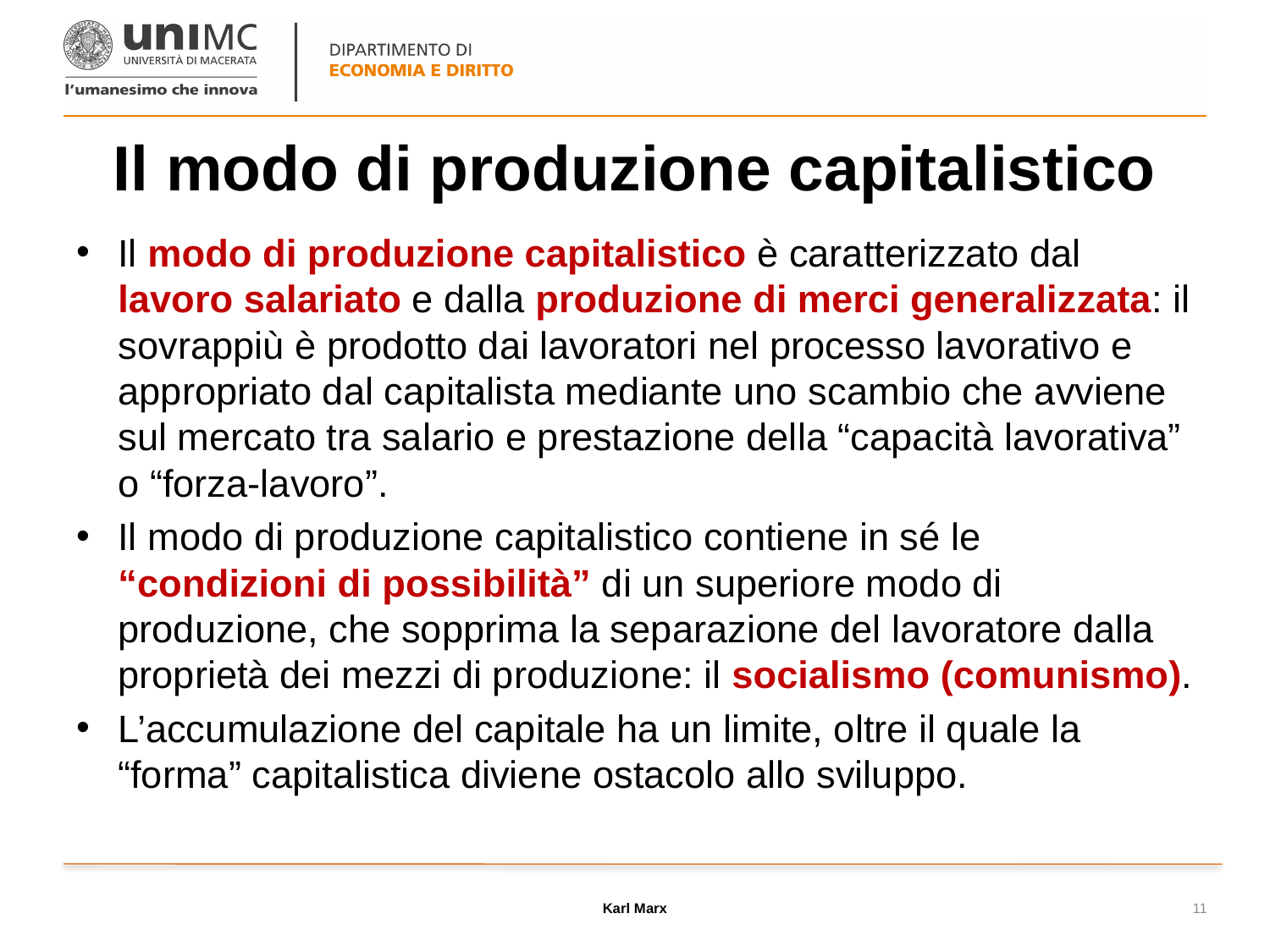

# Il modo di produzione capitalistico
Il modo di produzione capitalistico è caratterizzato dal lavoro salariato e dalla produzione di merci generalizzata: il sovrappiù è prodotto dai lavoratori nel processo lavorativo e appropriato dal capitalista mediante uno scambio che avviene sul mercato tra salario e prestazione della “capacità lavorativa” o “forza-lavoro”.
Il modo di produzione capitalistico contiene in sé le “condizioni di possibilità” di un superiore modo di produzione, che sopprima la separazione del lavoratore dalla proprietà dei mezzi di produzione: il socialismo (comunismo).
L’accumulazione del capitale ha un limite, oltre il quale la “forma” capitalistica diviene ostacolo allo sviluppo.

Karl Marx
11